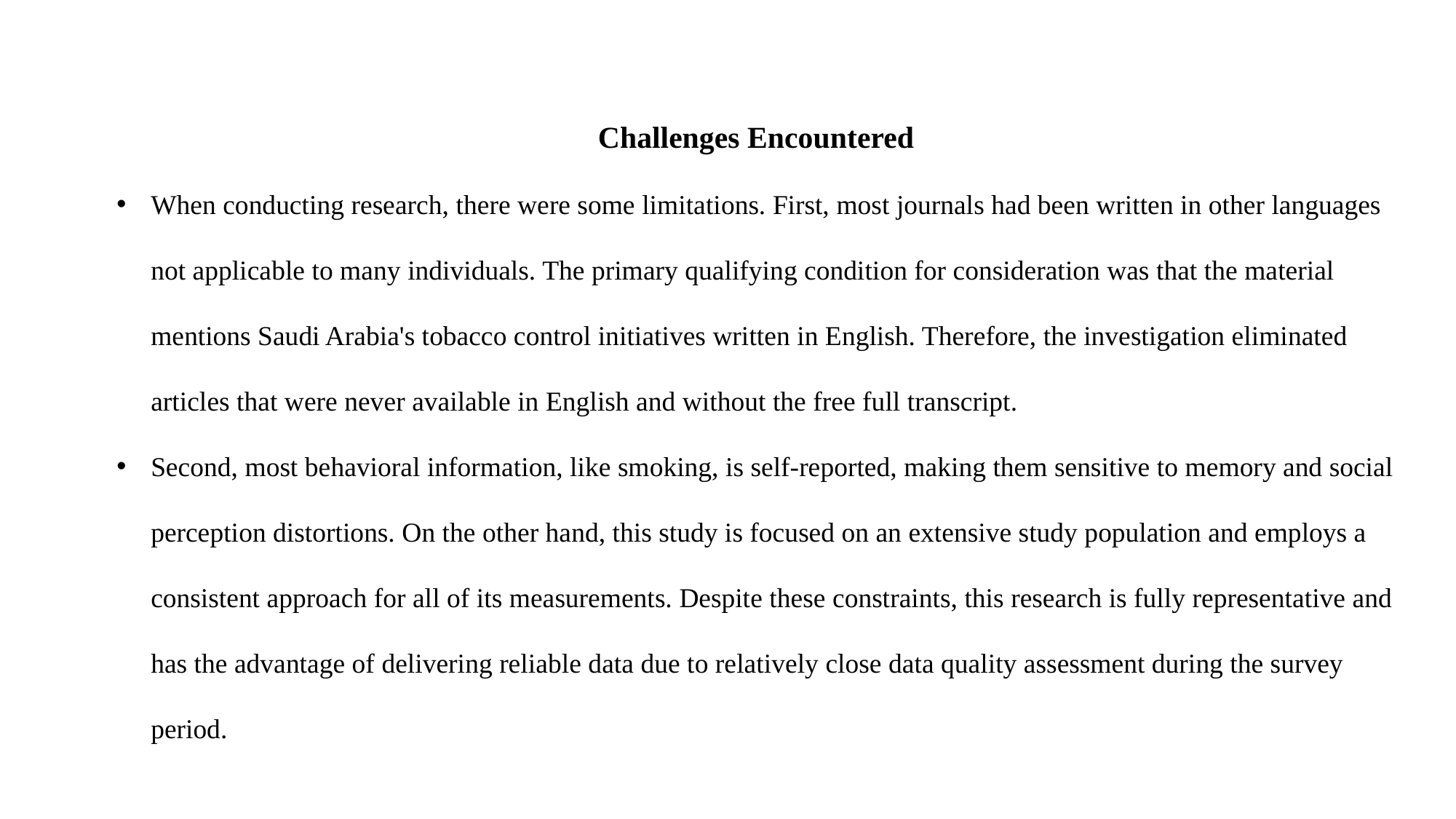

Challenges Encountered
When conducting research, there were some limitations. First, most journals had been written in other languages not applicable to many individuals. The primary qualifying condition for consideration was that the material mentions Saudi Arabia's tobacco control initiatives written in English. Therefore, the investigation eliminated articles that were never available in English and without the free full transcript.
Second, most behavioral information, like smoking, is self-reported, making them sensitive to memory and social perception distortions. On the other hand, this study is focused on an extensive study population and employs a consistent approach for all of its measurements. Despite these constraints, this research is fully representative and has the advantage of delivering reliable data due to relatively close data quality assessment during the survey period.